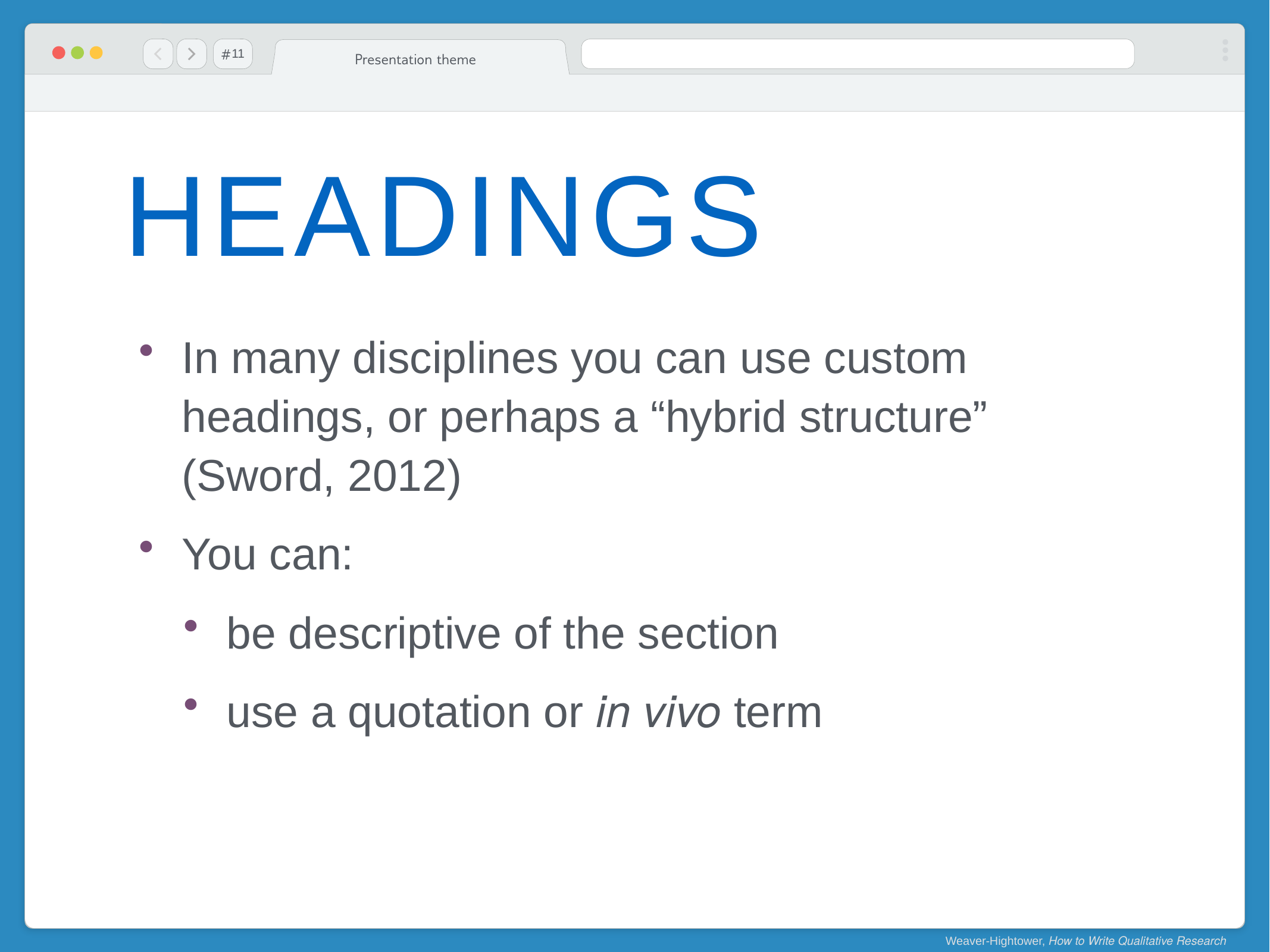

#
Presentation theme
11
# Headings
In many disciplines you can use custom headings, or perhaps a “hybrid structure” (Sword, 2012)
You can:
be descriptive of the section
use a quotation or in vivo term